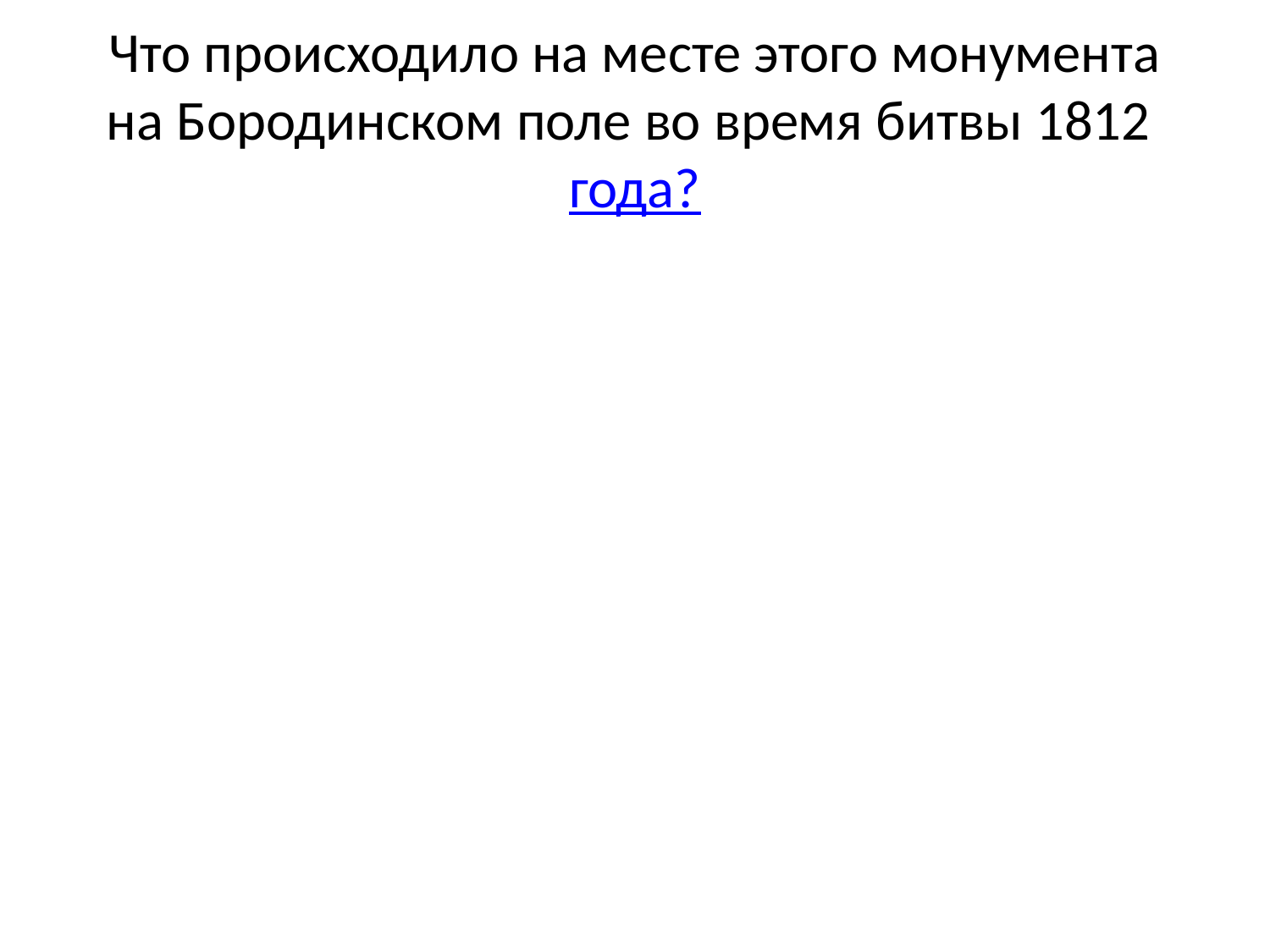

# Что происходило на месте этого монумента на Бородинском поле во время битвы 1812 года?